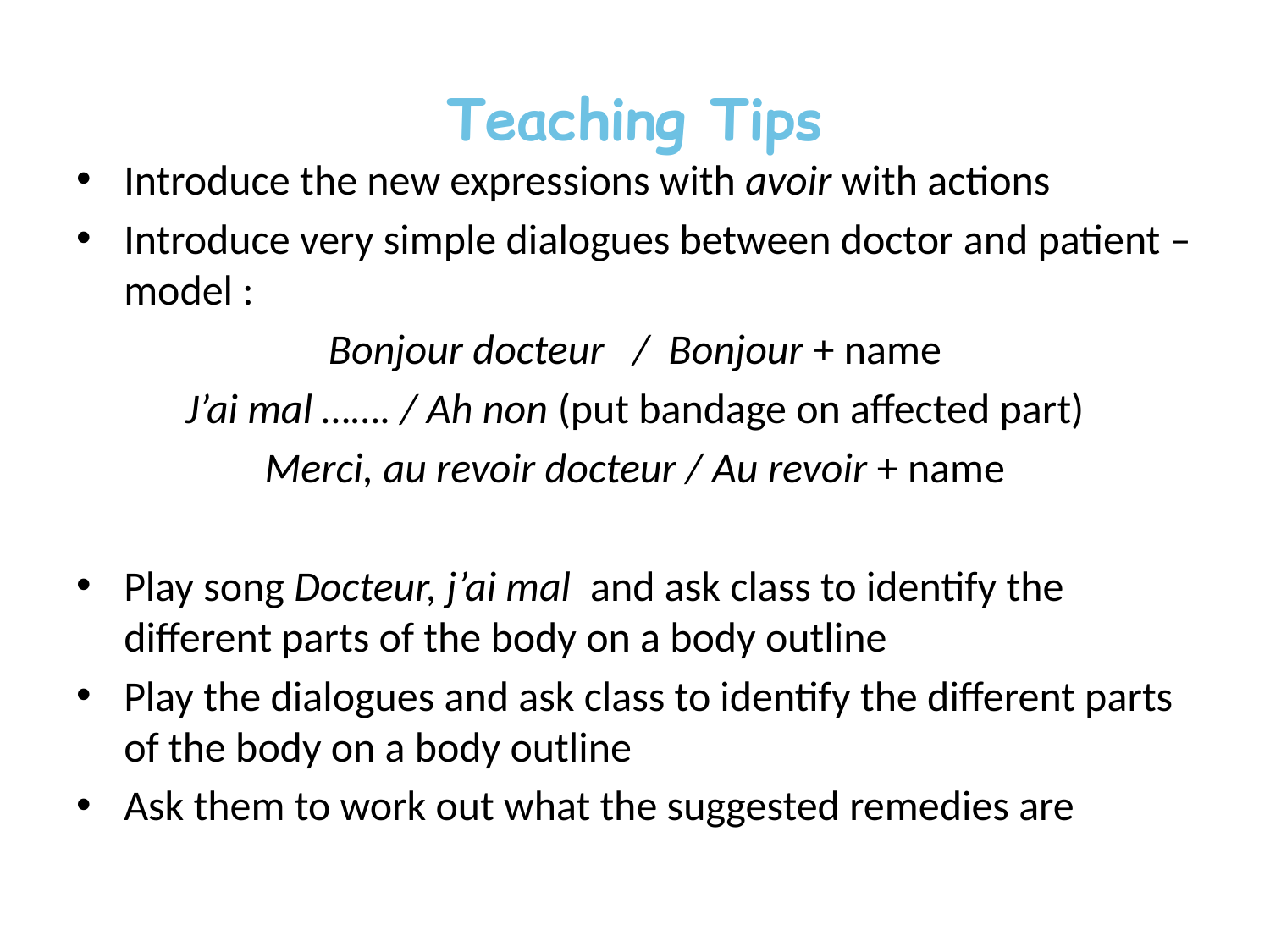

# Teaching Tips
Introduce the new expressions with avoir with actions
Introduce very simple dialogues between doctor and patient – model :
Bonjour docteur   /  Bonjour + name
J’ai mal ……. / Ah non (put bandage on affected part)
Merci, au revoir docteur / Au revoir + name

Play song Docteur, j’ai mal  and ask class to identify the different parts of the body on a body outline
Play the dialogues and ask class to identify the different parts of the body on a body outline
Ask them to work out what the suggested remedies are